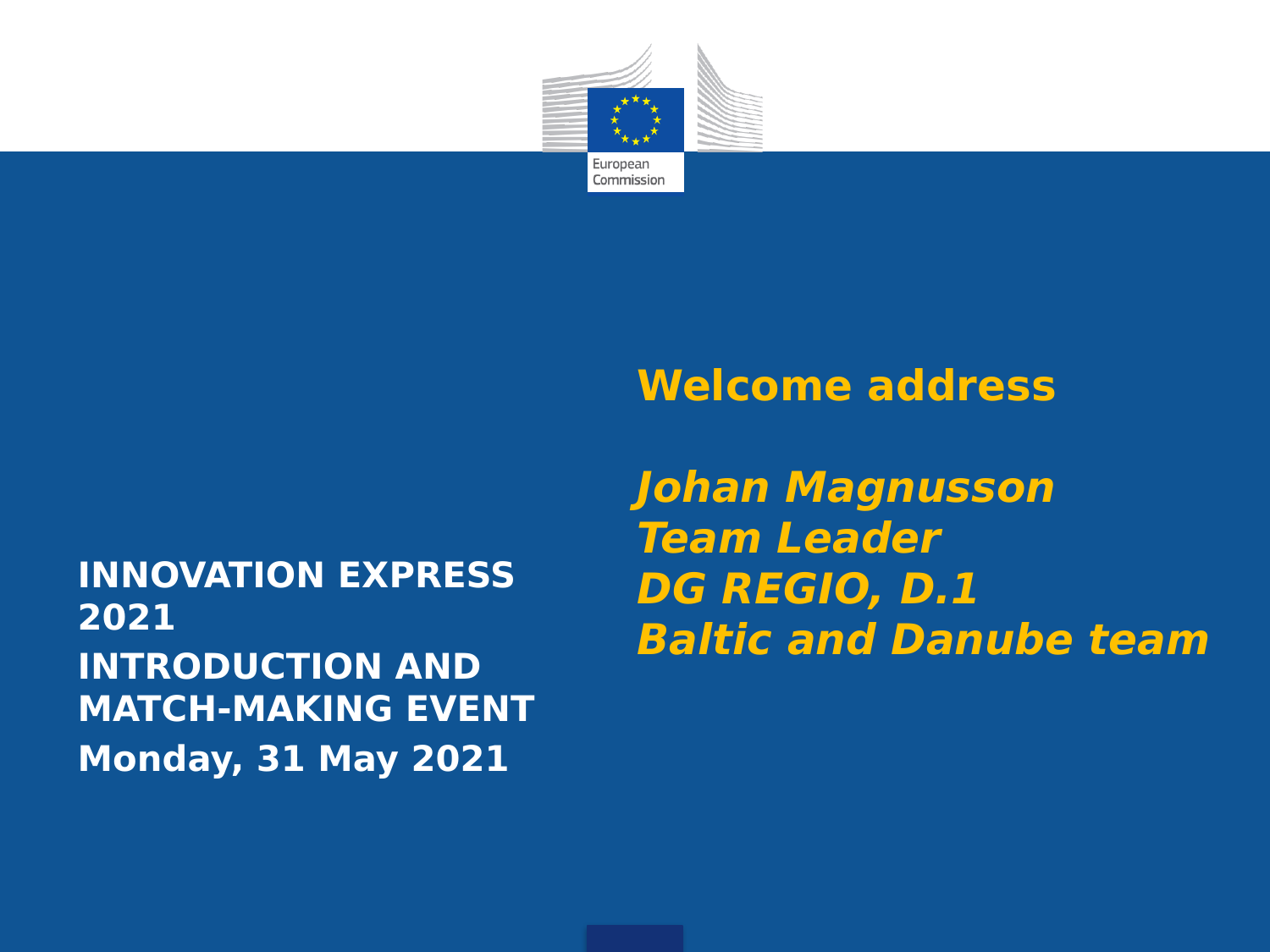

# Welcome address Johan Magnusson Team Leader DG REGIO, D.1 Baltic and Danube team
INNOVATION EXPRESS 2021
INTRODUCTION AND MATCH-MAKING EVENT
Monday, 31 May 2021